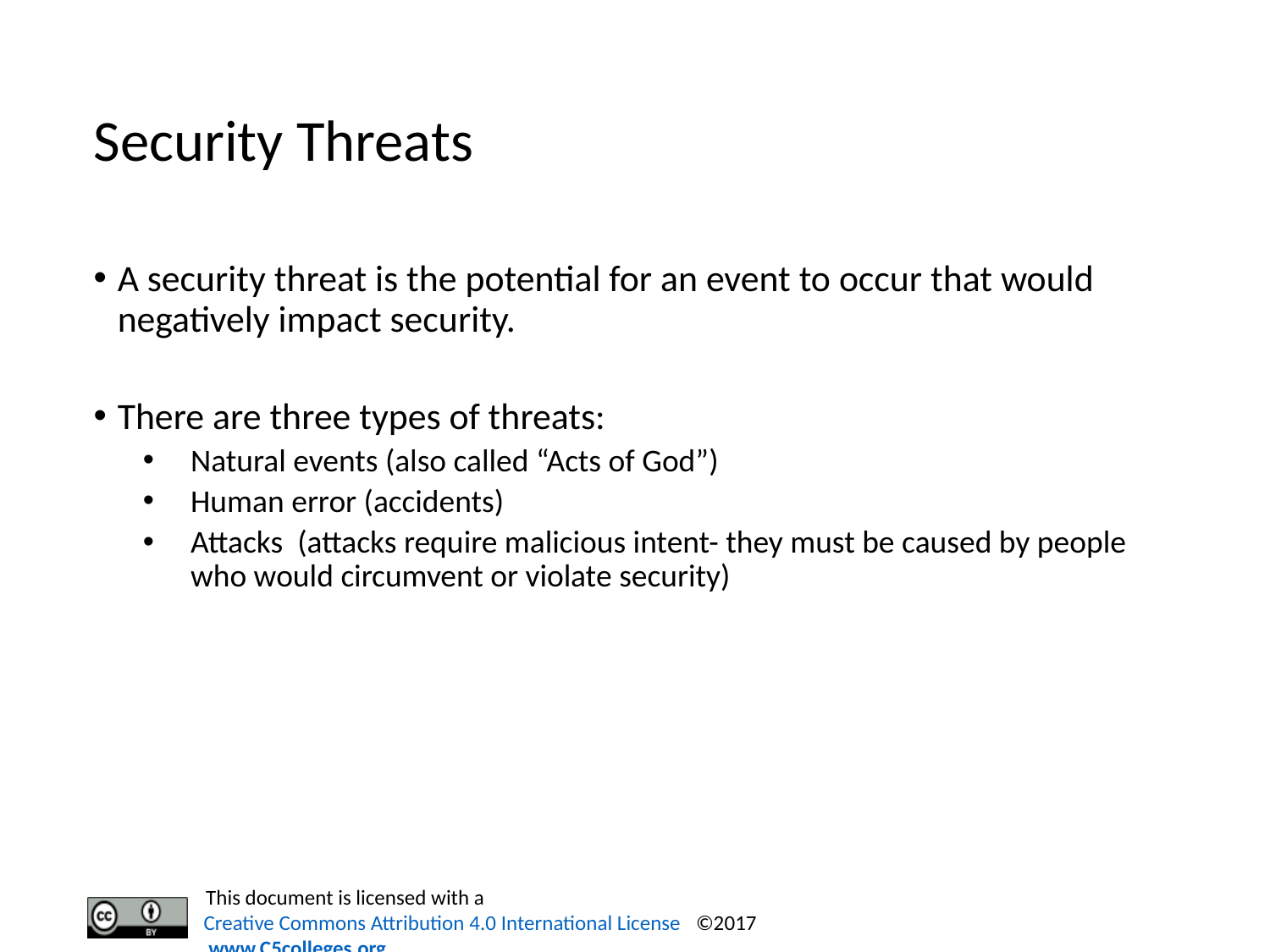

# Security Threats
A security threat is the potential for an event to occur that would negatively impact security.
There are three types of threats:
Natural events (also called “Acts of God”)
Human error (accidents)
Attacks  (attacks require malicious intent- they must be caused by people who would circumvent or violate security)